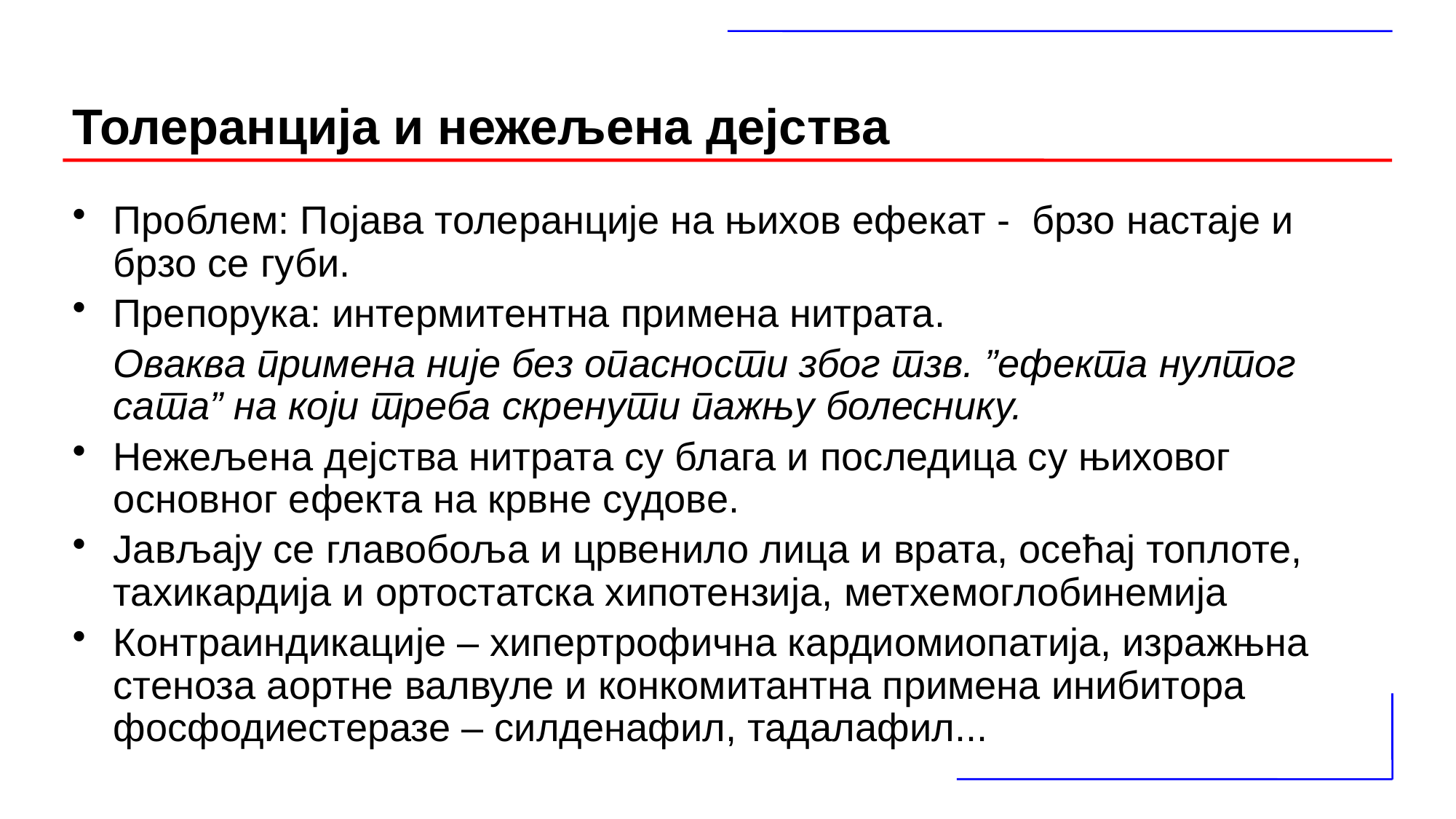

# Толеранција и нежељена дејства
Проблем: Појава толеранције на њихов ефекат -  брзо настаје и брзо се губи.
Препорука: интермитентна примена нитрата.
	Оваква примена није без опасности због тзв. ”ефекта нултог сата” на који треба скренути пажњу болеснику.
Нежељена дејства нитрата су блага и последица су њиховог основног ефекта на крвне судове.
Јављају се главобоља и црвенило лица и врата, осећај топлоте, тахикардија и ортостатска хипотензија, метхемоглобинемија
Контраиндикације – хипертрофична кардиомиопатија, изражњна стеноза аортне валвуле и конкомитантна примена инибитора фосфодиестеразе – силденафил, тадалафил...